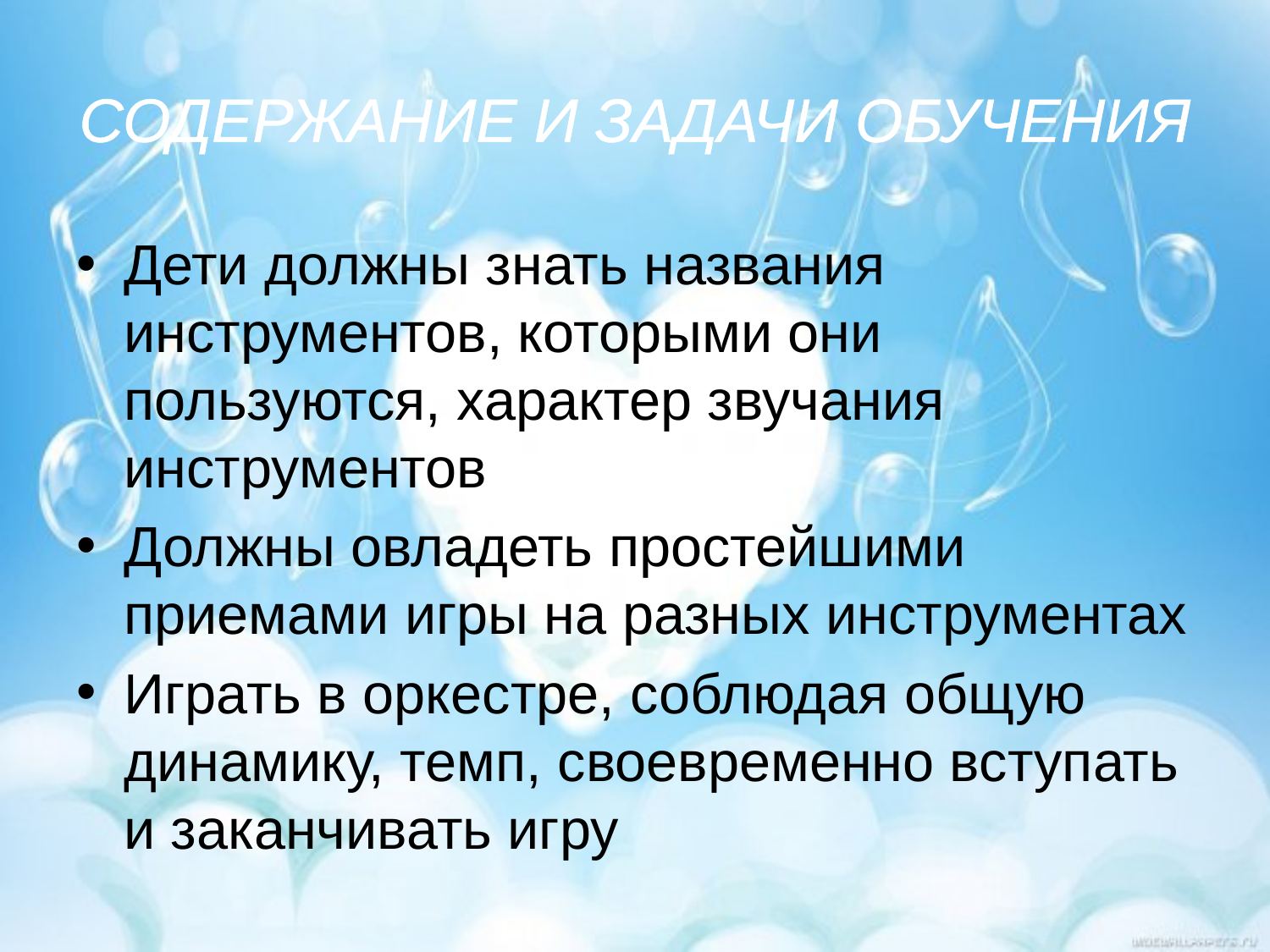

# СОДЕРЖАНИЕ И ЗАДАЧИ ОБУЧЕНИЯ
Дети должны знать названия инструментов, которыми они пользуются, характер звучания инструментов
Должны овладеть простейшими приемами игры на разных инструментах
Играть в оркестре, соблюдая общую динамику, темп, своевременно вступать и заканчивать игру